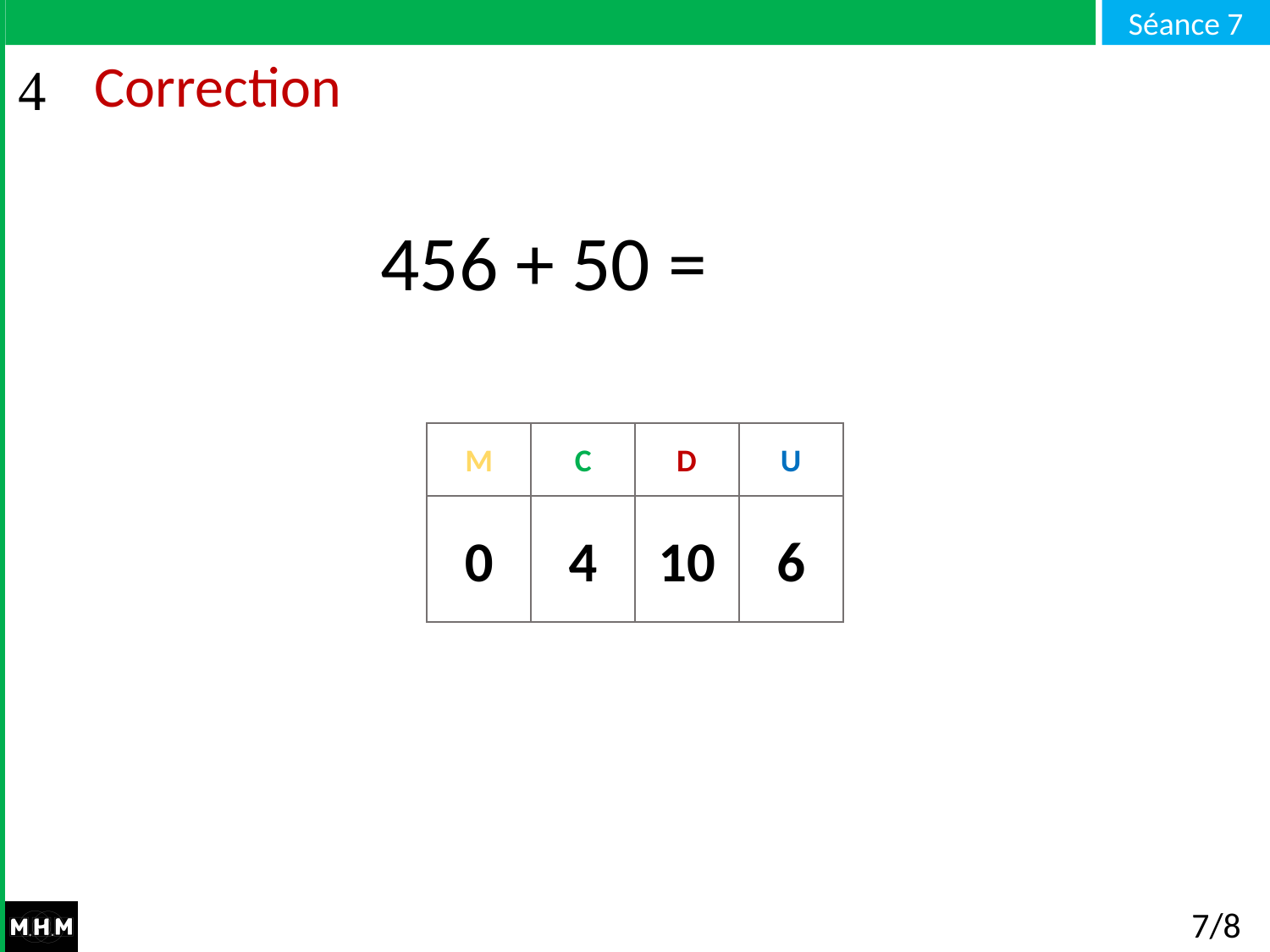

# Correction
456 + 50 =
M
C
D
U
0
4
10
6
7/8